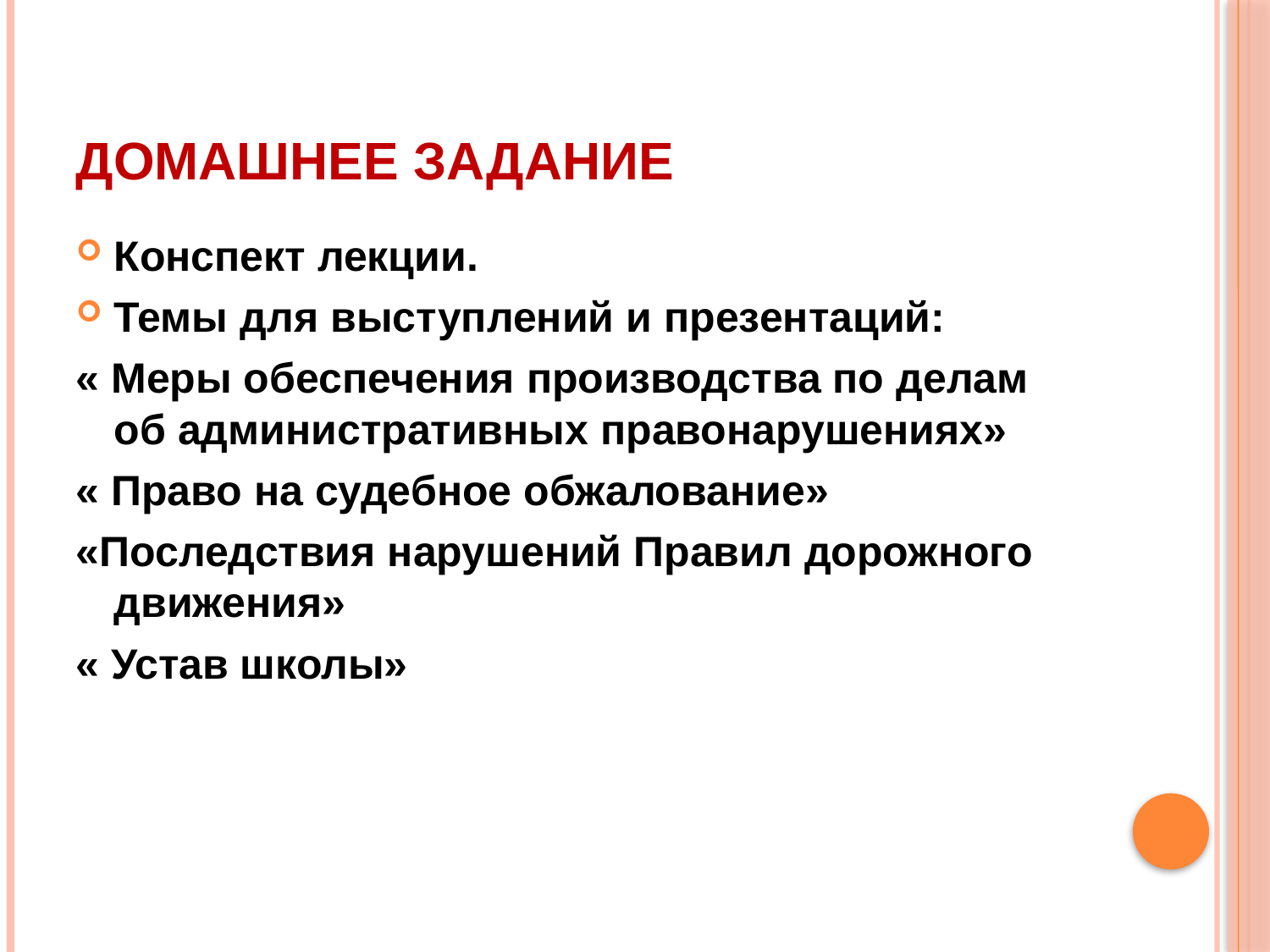

# Домашнее задание
Конспект лекции.
Темы для выступлений и презентаций:
« Меры обеспечения производства по делам об административных правонарушениях»
« Право на судебное обжалование»
«Последствия нарушений Правил дорожного движения»
« Устав школы»